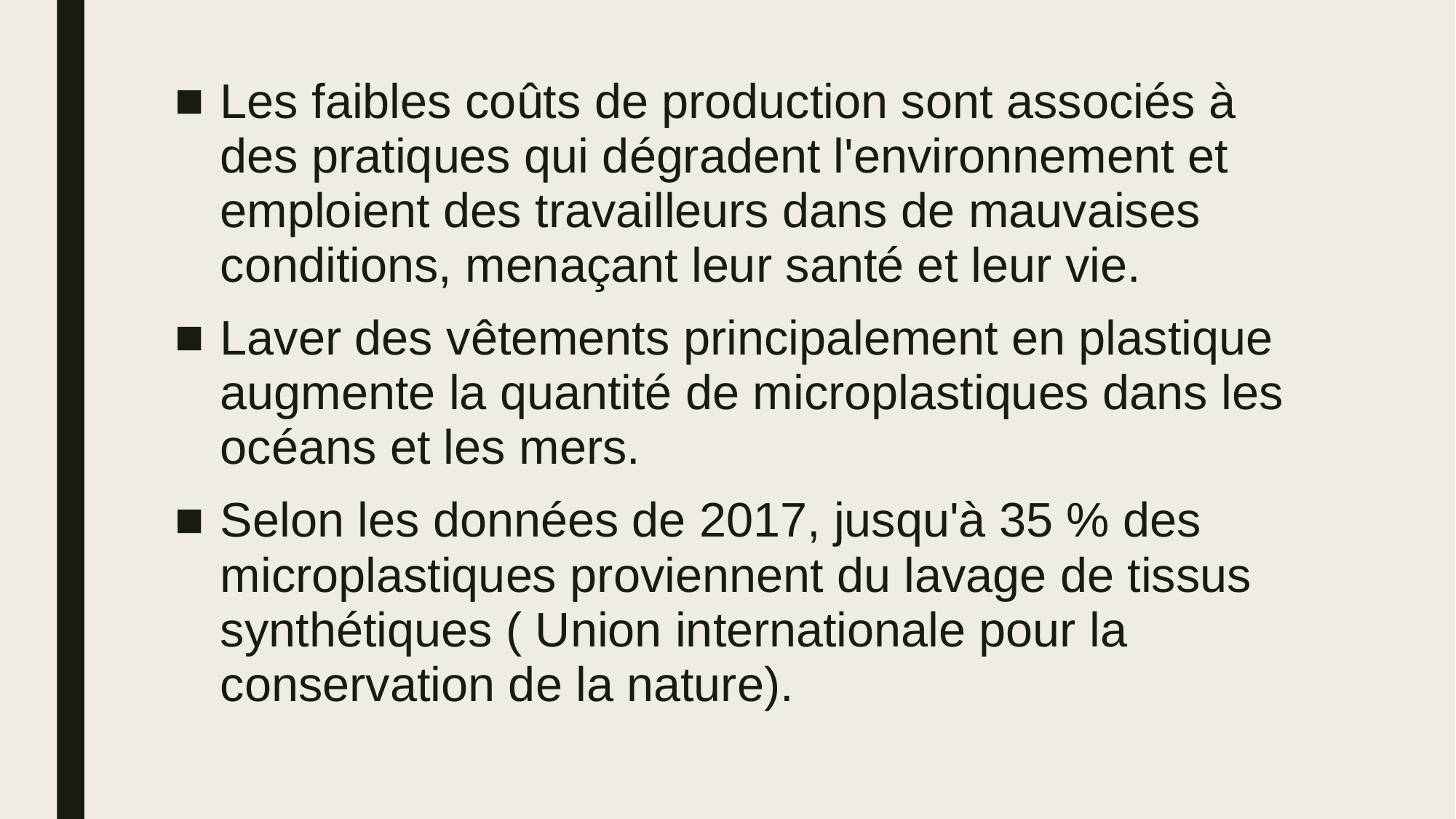

Les faibles coûts de production sont associés à des pratiques qui dégradent l'environnement et emploient des travailleurs dans de mauvaises conditions, menaçant leur santé et leur vie.
Laver des vêtements principalement en plastique augmente la quantité de microplastiques dans les océans et les mers.
Selon les données de 2017, jusqu'à 35 % des microplastiques proviennent du lavage de tissus synthétiques ( Union internationale pour la conservation de la nature).